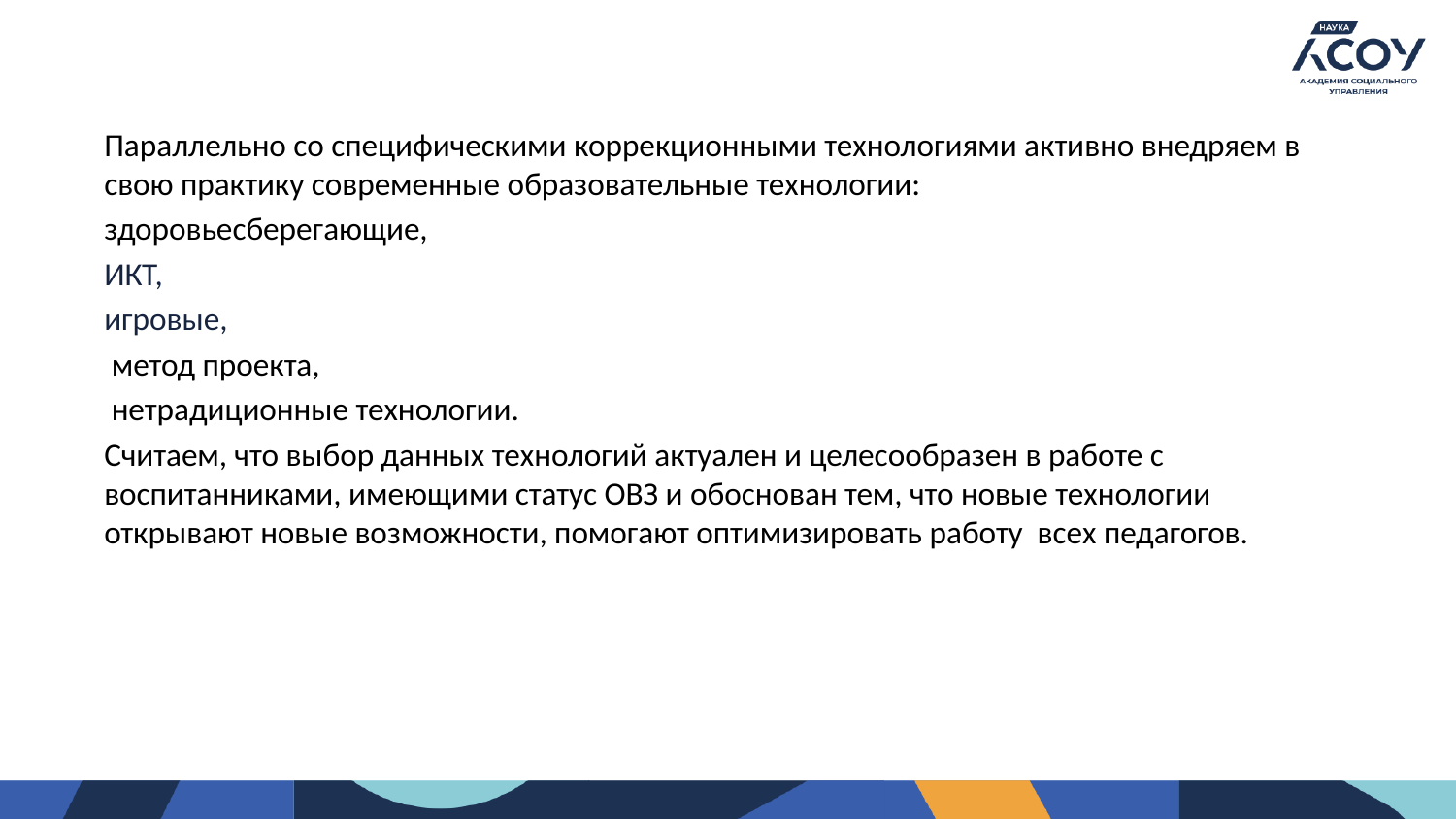

Параллельно со специфическими коррекционными технологиями активно внедряем в свою практику современные образовательные технологии:
здоровьесберегающие,
ИКТ,
игровые,
 метод проекта,
 нетрадиционные технологии.
Считаем, что выбор данных технологий актуален и целесообразен в работе с воспитанниками, имеющими статус ОВЗ и обоснован тем, что новые технологии открывают новые возможности, помогают оптимизировать работу  всех педагогов.